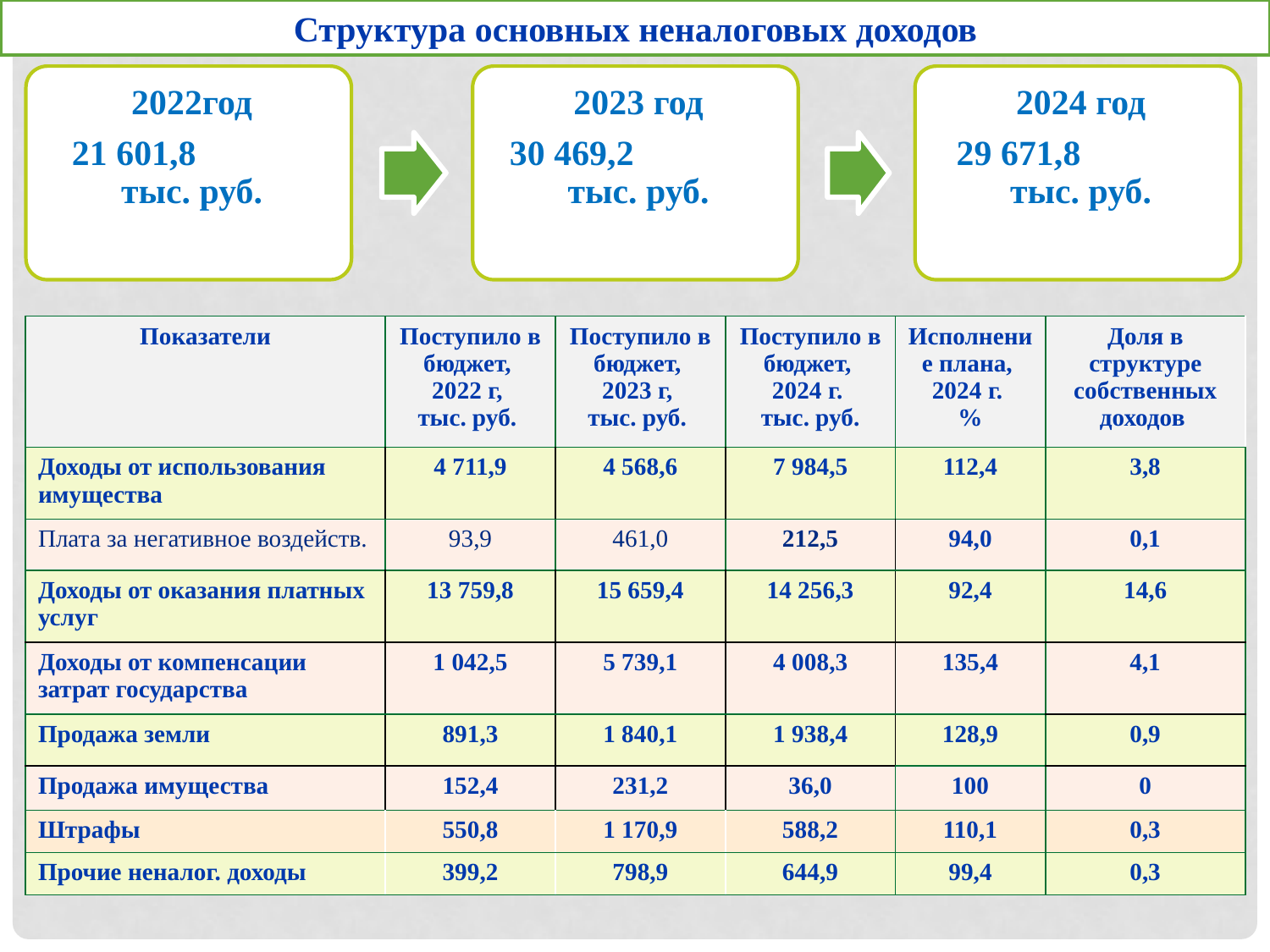

Структура основных неналоговых доходов
2022год
21 601,8              тыс. руб.

2023 год
30 469,2                тыс. руб.

2024 год
29 671,8               тыс. руб.

| Показатели | Поступило в бюджет, 2022 г, тыс. руб. | Поступило в бюджет, 2023 г, тыс. руб. | Поступило в бюджет, 2024 г. тыс. руб. | Исполнение плана, 2024 г. % | Доля в структуре собственных доходов |
| --- | --- | --- | --- | --- | --- |
| Доходы от использования имущества | 4 711,9 | 4 568,6 | 7 984,5 | 112,4 | 3,8 |
| Плата за негативное воздейств. | 93,9 | 461,0 | 212,5 | 94,0 | 0,1 |
| Доходы от оказания платных услуг | 13 759,8 | 15 659,4 | 14 256,3 | 92,4 | 14,6 |
| Доходы от компенсации затрат государства | 1 042,5 | 5 739,1 | 4 008,3 | 135,4 | 4,1 |
| Продажа земли | 891,3 | 1 840,1 | 1 938,4 | 128,9 | 0,9 |
| Продажа имущества | 152,4 | 231,2 | 36,0 | 100 | 0 |
| Штрафы | 550,8 | 1 170,9 | 588,2 | 110,1 | 0,3 |
| Прочие неналог. доходы | 399,2 | 798,9 | 644,9 | 99,4 | 0,3 |